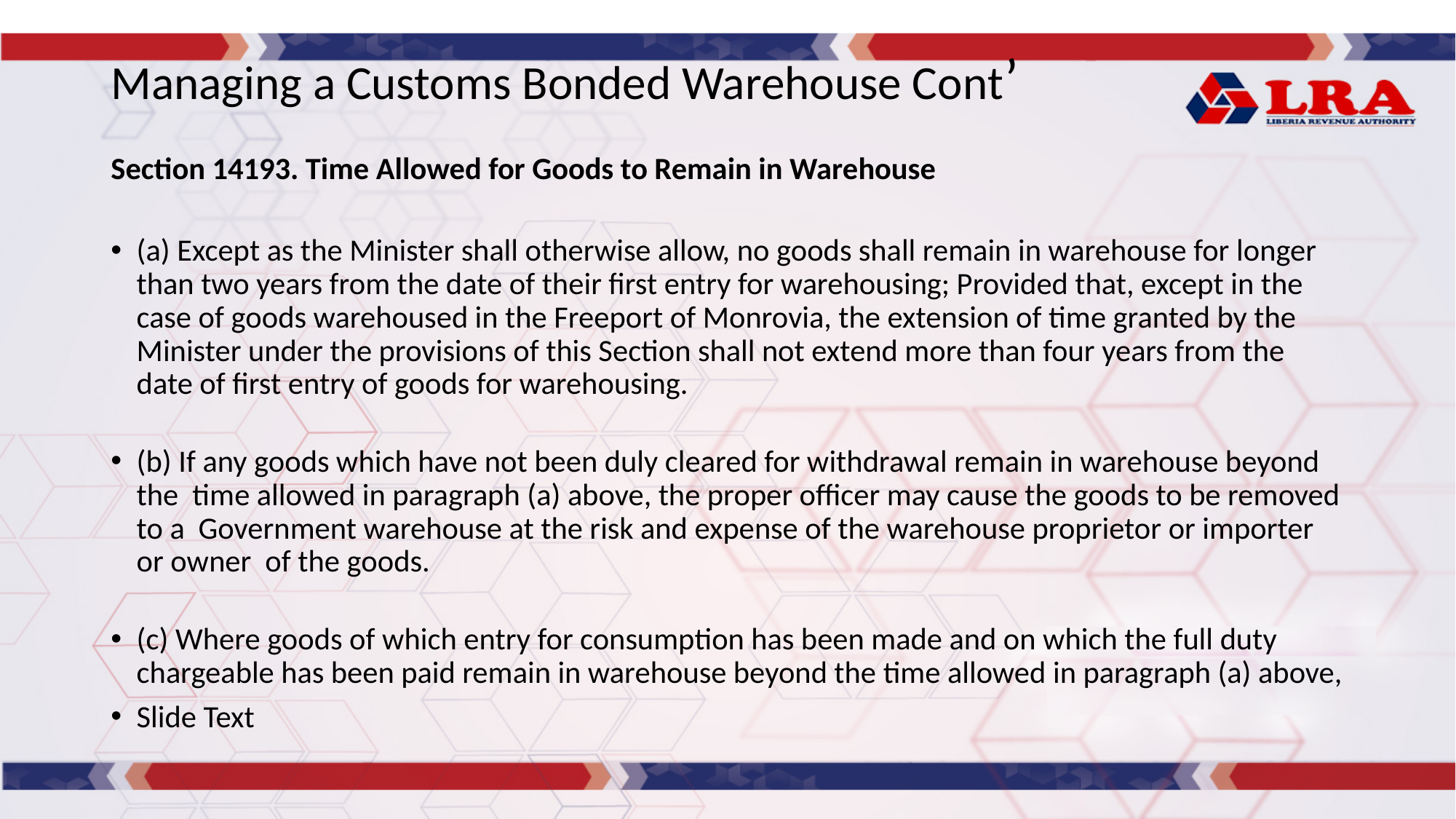

# Managing a Customs Bonded Warehouse Cont’
Section 14193. Time Allowed for Goods to Remain in Warehouse
(a) Except as the Minister shall otherwise allow, no goods shall remain in warehouse for longer than two years from the date of their first entry for warehousing; Provided that, except in the case of goods warehoused in the Freeport of Monrovia, the extension of time granted by the Minister under the provisions of this Section shall not extend more than four years from the date of first entry of goods for warehousing.
(b) If any goods which have not been duly cleared for withdrawal remain in warehouse beyond the  time allowed in paragraph (a) above, the proper officer may cause the goods to be removed to a  Government warehouse at the risk and expense of the warehouse proprietor or importer or owner  of the goods.
(c) Where goods of which entry for consumption has been made and on which the full duty chargeable has been paid remain in warehouse beyond the time allowed in paragraph (a) above,
Slide Text